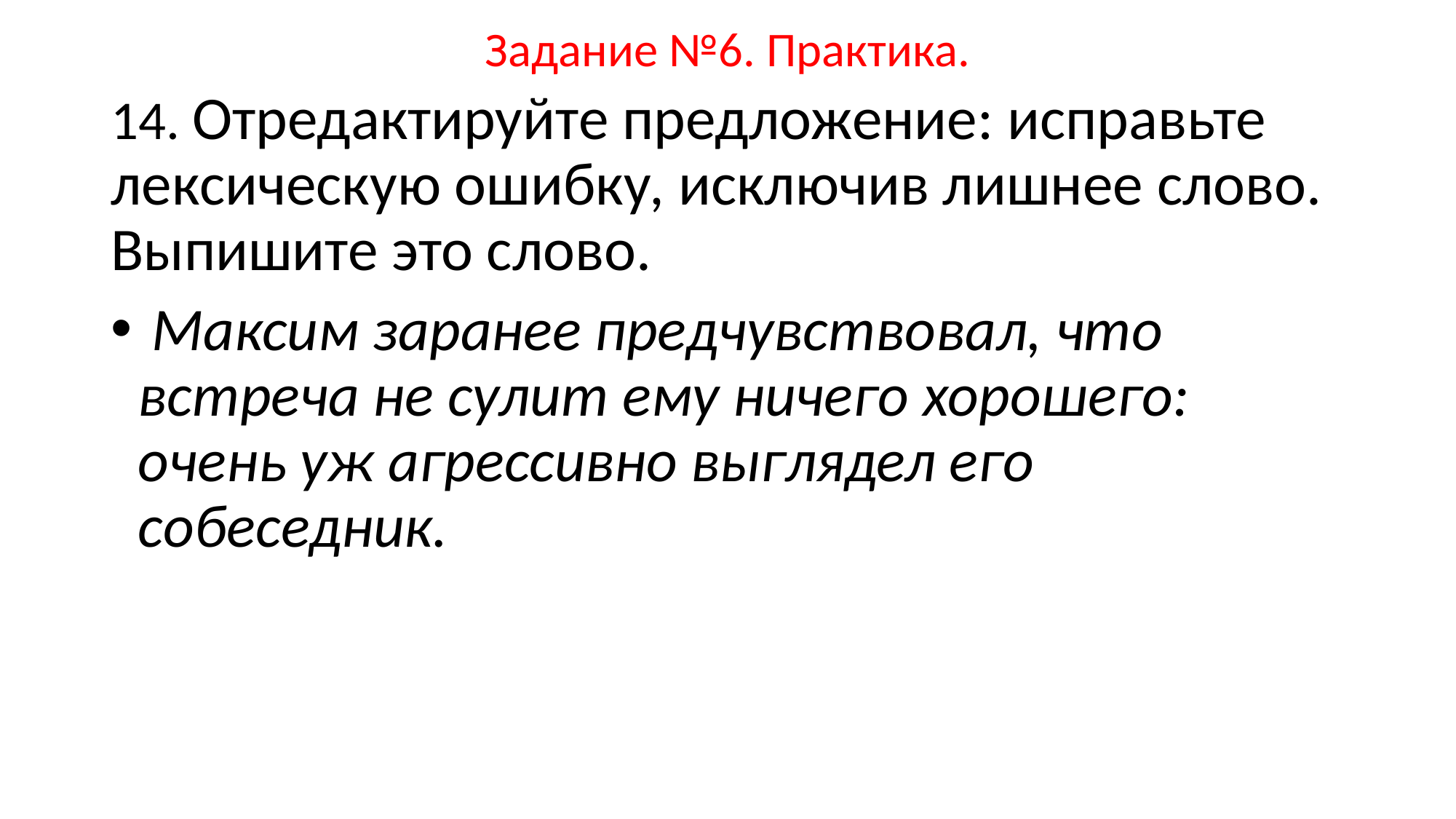

# Задание №6. Практика.
14. Отредактируйте предложение: исправьте лексическую ошибку, исключив лишнее слово. Выпишите это слово.
 Максим заранее предчувствовал, что встреча не сулит ему ничего хорошего: очень уж агрессивно выглядел его собеседник.